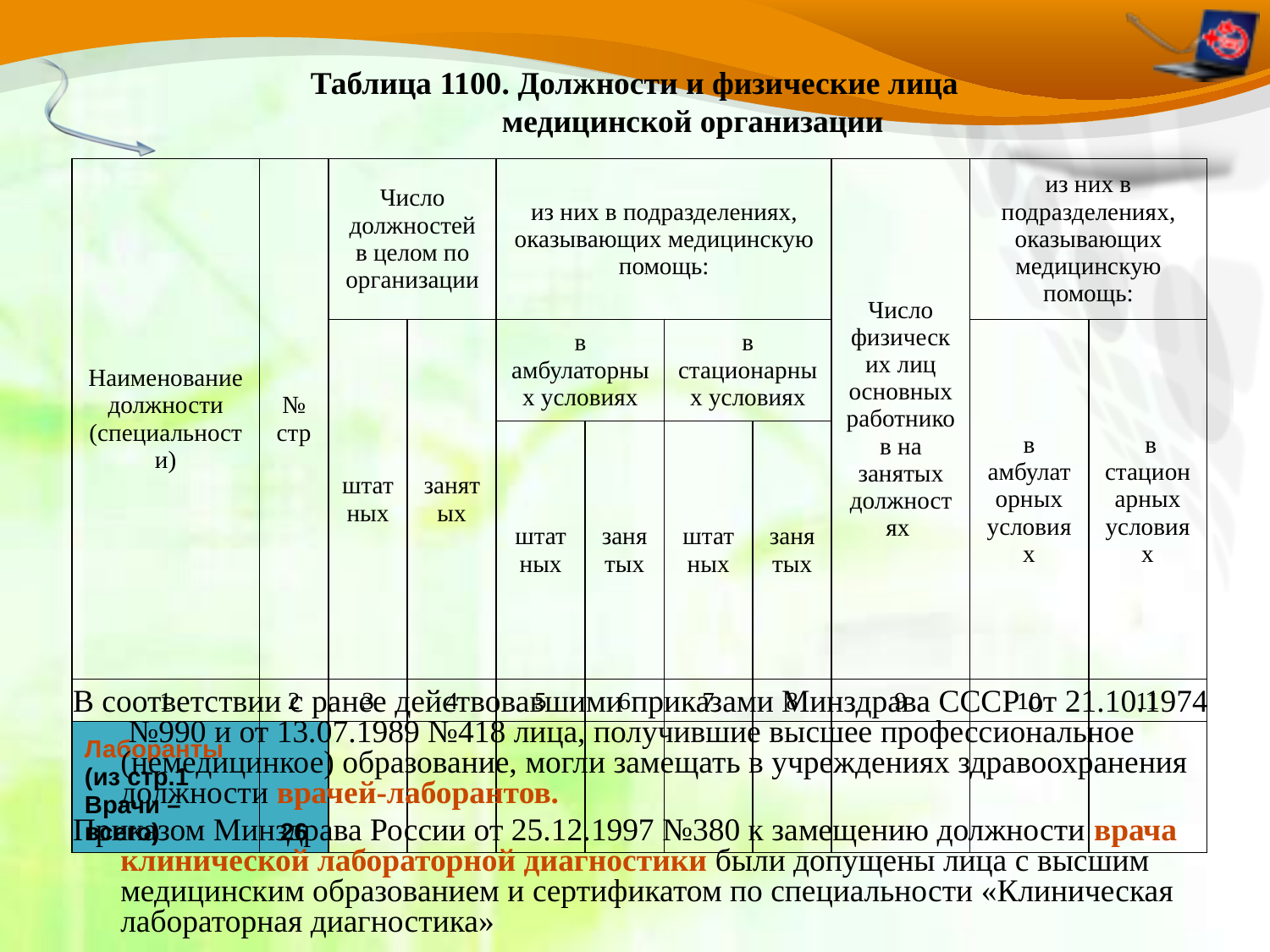

Таблица 1100. Должности и физические лица медицинской организации
| Наименование должности (специальности) | № стр | Число должностей в целом по организации |  | из них в подразделениях, оказывающих медицинскую помощь: |  |  |  | Число физических лиц основных работников на занятых должностях | из них в подразделениях, оказывающих медицинскую помощь: |  |
| --- | --- | --- | --- | --- | --- | --- | --- | --- | --- | --- |
|  |  | штатных | занятых | в амбулаторных условиях |  | в стационарных условиях |  |  | в амбулаторных условиях | в стационарных условиях |
|  |  |  |  | штатных | занятых | штатных | занятых |  |  |  |
| 1 | 2 | 3 | 4 | 5 | 6 | 7 | 8 | 9 | 10 | 11 |
| Лаборанты (из стр.1 Врачи – всего) | 26 |  |  |  |  |  |  |  |  |  |
В соответствии с ранее действовавшими приказами Минздрава СССР от 21.10.1974  №990 и от 13.07.1989 №418 лица, получившие высшее профессиональное (немедицинкое) образование, могли замещать в учреждениях здравоохранения должности врачей-лаборантов.
Приказом Минздрава России от 25.12.1997 №380 к замещению должности врача клинической лабораторной диагностики были допущены лица с высшим медицинским образованием и сертификатом по специальности «Клиническая лабораторная диагностика»